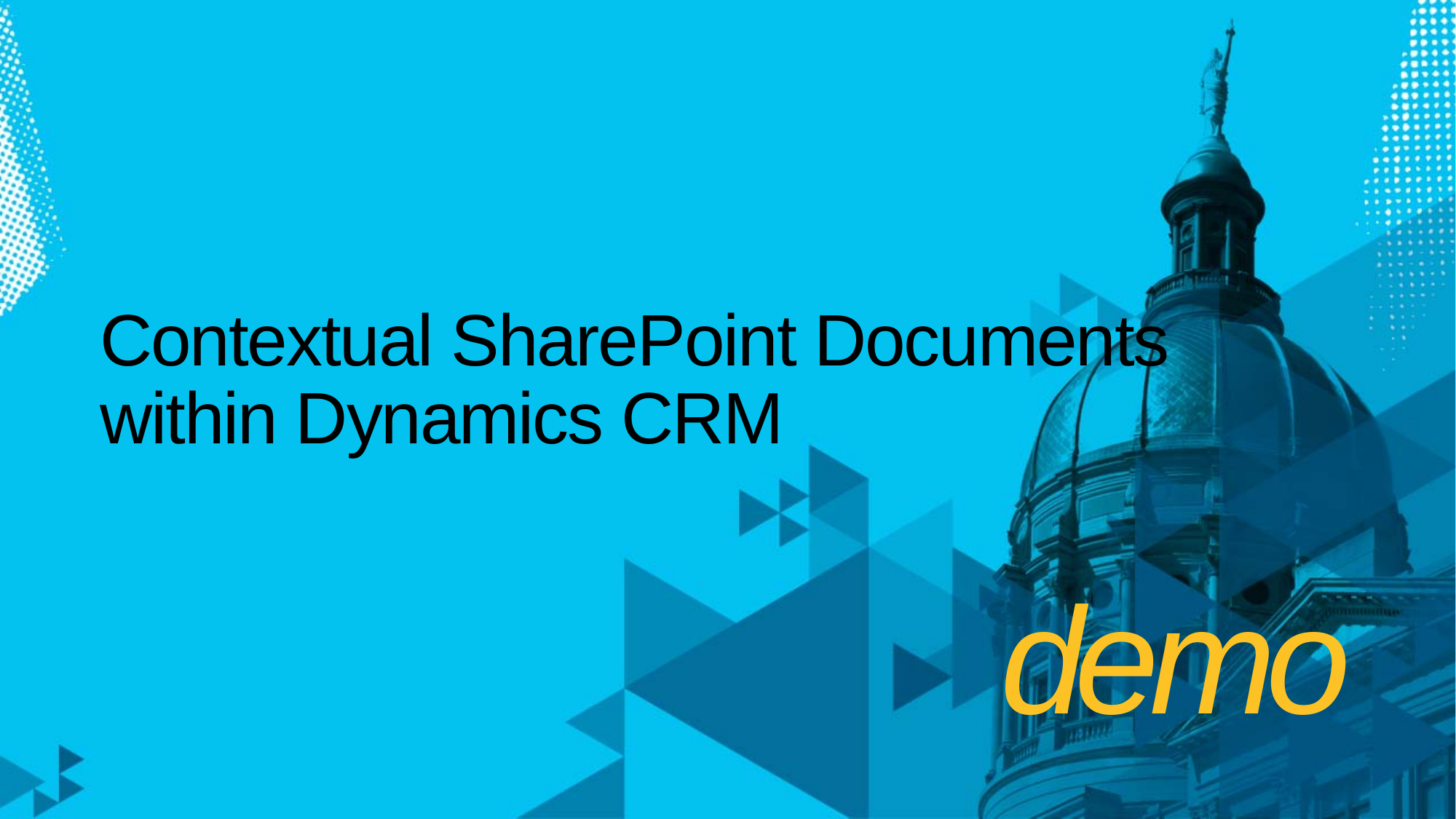

# Contextual SharePoint Documents within Dynamics CRM

demo